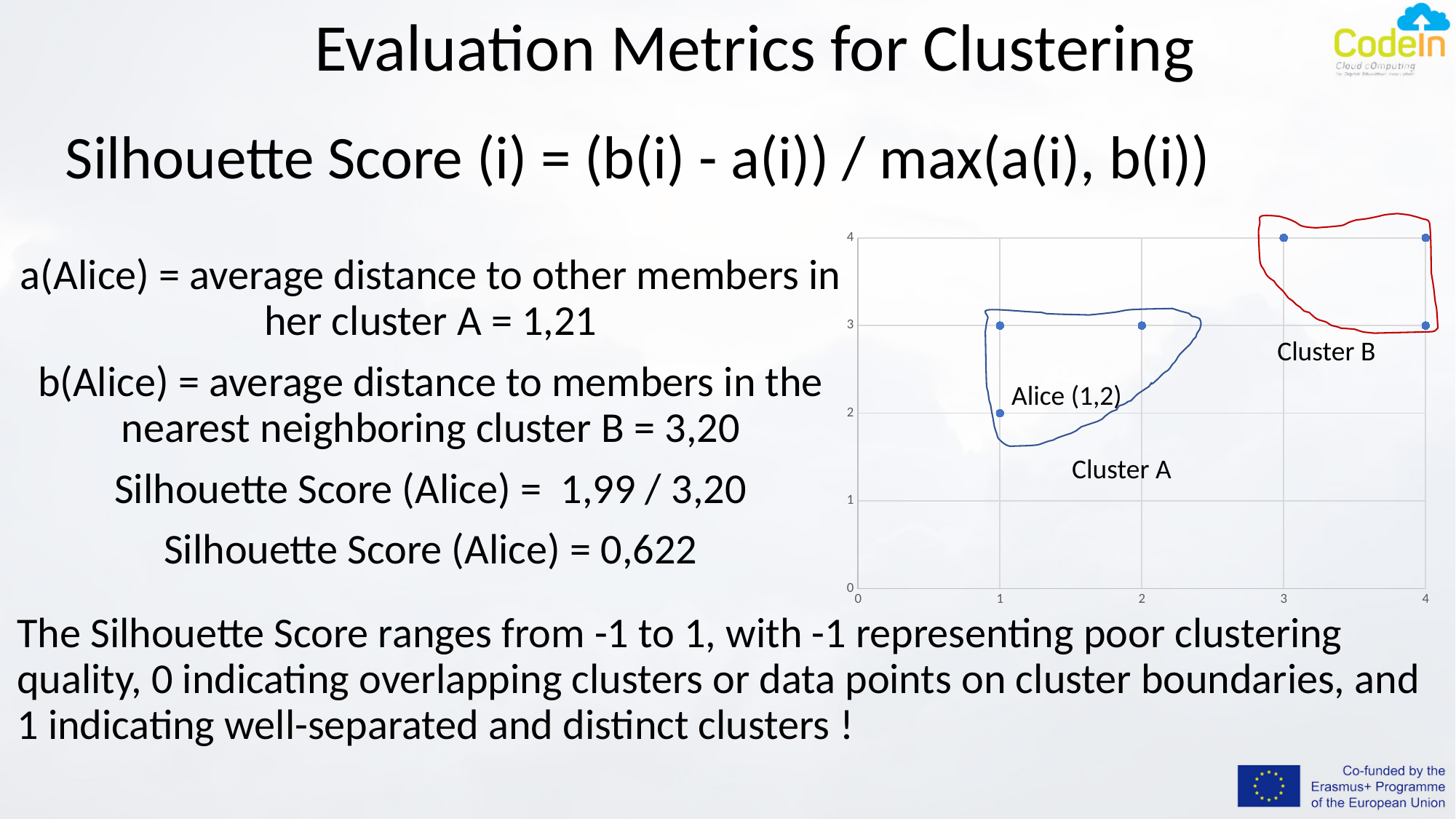

# Evaluation Metrics for Clustering
Silhouette Score (i) = (b(i) - a(i)) / max(a(i), b(i))

### Chart

| Category | Y |
|---|---|
a(Alice) = average distance to other members in her cluster A = 1,21
b(Alice) = average distance to members in the nearest neighboring cluster B = 3,20
Silhouette Score (Alice) =  1,99 / 3,20
Silhouette Score (Alice) = 0,622

Cluster B
Alice (1,2)
Cluster A
The Silhouette Score ranges from -1 to 1, with -1 representing poor clustering quality, 0 indicating overlapping clusters or data points on cluster boundaries, and 1 indicating well-separated and distinct clusters !